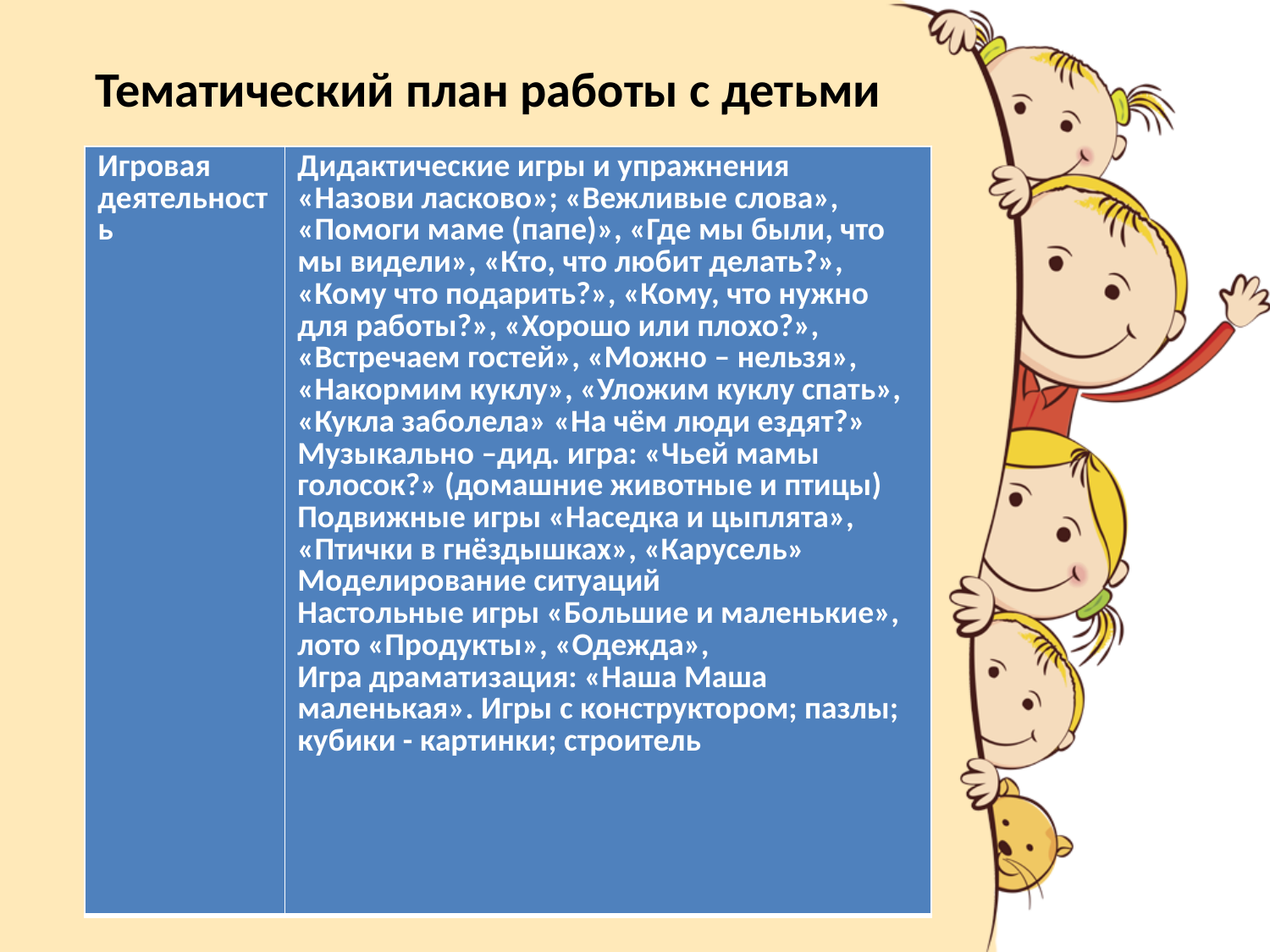

# Тематический план работы с детьми
| Игровая деятельность | Дидактические игры и упражнения «Назови ласково»; «Вежливые слова», «Помоги маме (папе)», «Где мы были, что мы видели», «Кто, что любит делать?», «Кому что подарить?», «Кому, что нужно для работы?», «Хорошо или плохо?», «Встречаем гостей», «Можно – нельзя», «Накормим куклу», «Уложим куклу спать», «Кукла заболела» «На чём люди ездят?» Музыкально –дид. игра: «Чьей мамы голосок?» (домашние животные и птицы) Подвижные игры «Наседка и цыплята», «Птички в гнёздышках», «Карусель» Моделирование ситуаций Настольные игры «Большие и маленькие», лото «Продукты», «Одежда», Игра драматизация: «Наша Маша маленькая». Игры с конструктором; пазлы; кубики - картинки; строитель |
| --- | --- |